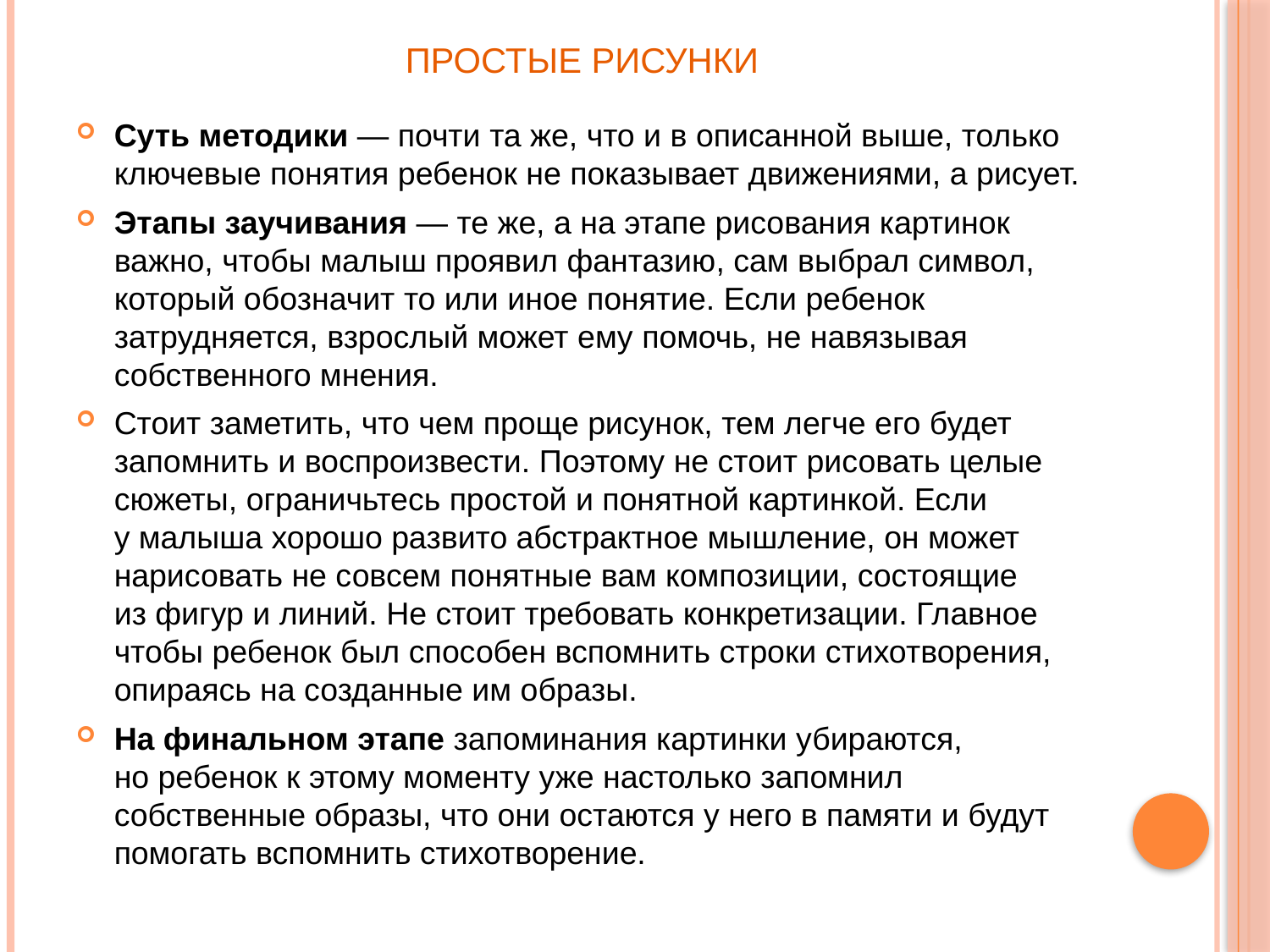

# ПРОСТЫЕ РИСУНКИ
Суть методики — почти та же, что и в описанной выше, только ключевые понятия ребенок не показывает движениями, а рисует.
Этапы заучивания — те же, а на этапе рисования картинок важно, чтобы малыш проявил фантазию, сам выбрал символ, который обозначит то или иное понятие. Если ребенок затрудняется, взрослый может ему помочь, не навязывая собственного мнения.
Стоит заметить, что чем проще рисунок, тем легче его будет запомнить и воспроизвести. Поэтому не стоит рисовать целые сюжеты, ограничьтесь простой и понятной картинкой. Если у малыша хорошо развито абстрактное мышление, он может нарисовать не совсем понятные вам композиции, состоящие из фигур и линий. Не стоит требовать конкретизации. Главное  чтобы ребенок был способен вспомнить строки стихотворения, опираясь на созданные им образы.
На финальном этапе запоминания картинки убираются, но ребенок к этому моменту уже настолько запомнил собственные образы, что они остаются у него в памяти и будут помогать вспомнить стихотворение.